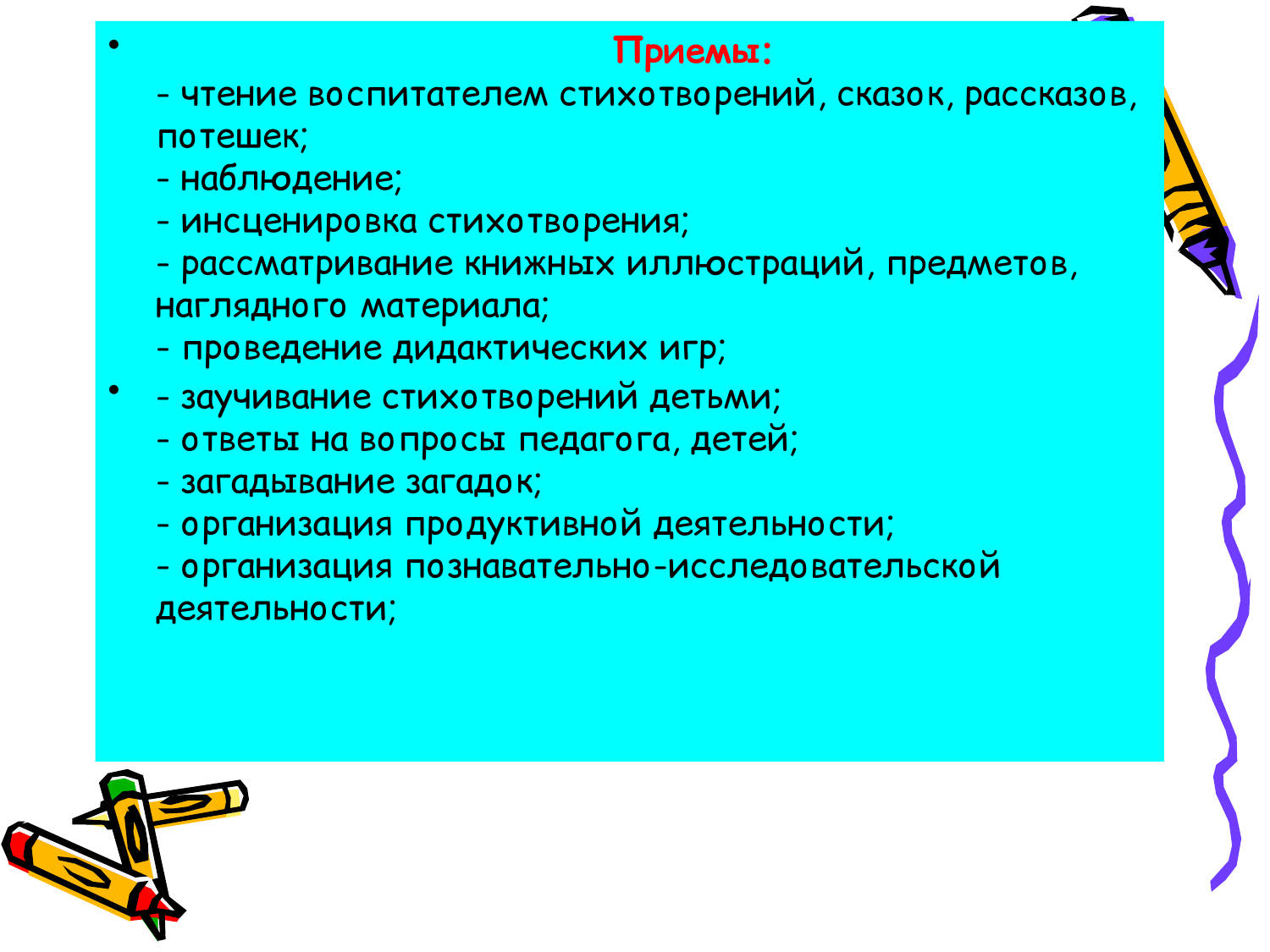

# Приемы: - чтение воспитателем стихотворений, сказок, рассказов, потешек;  - наблюдение;  - инсценировка стихотворения;  - рассматривание книжных иллюстраций, предметов, наглядного материала;  - проведение дидактических игр;
- заучивание стихотворений детьми;
- ответы на вопросы педагога, детей; 
- загадывание загадок; 
- организация продуктивной деятельности;
- организация познавательно-исследовательской деятельности;